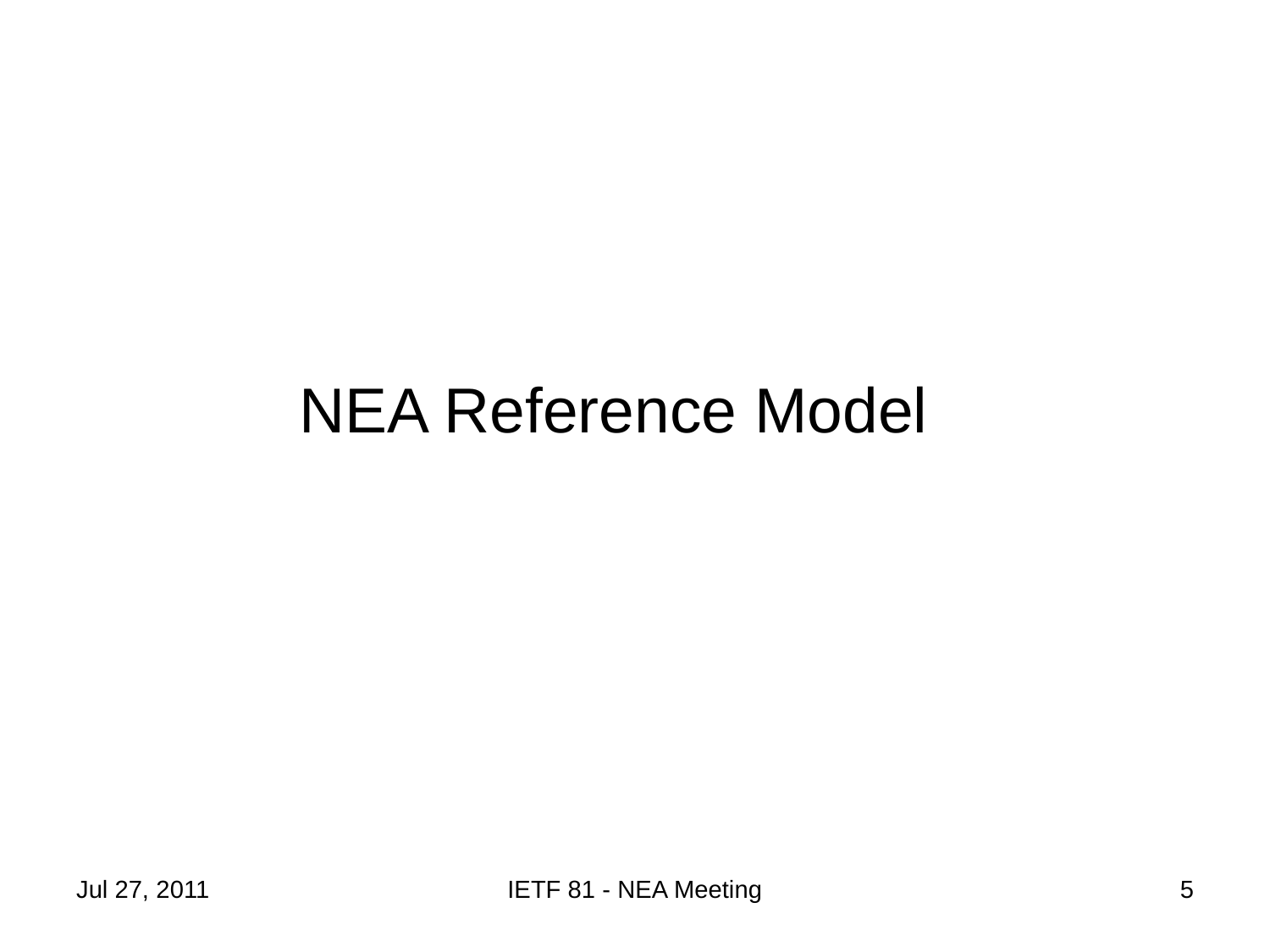

# NEA Reference Model
Jul 27, 2011
IETF 81 - NEA Meeting
5